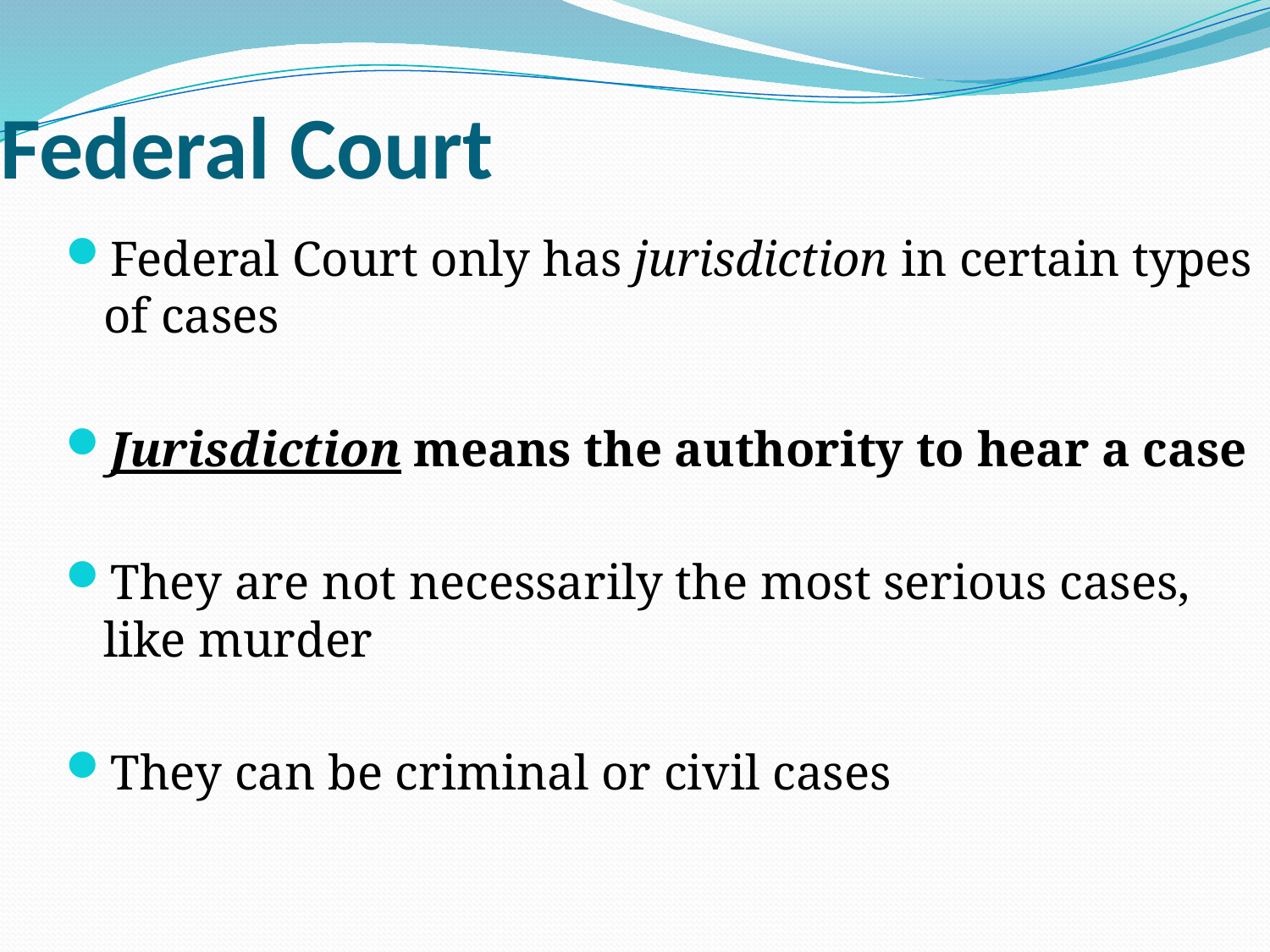

Federal Court
Federal Court only has jurisdiction in certain types of cases

Jurisdiction means the authority to hear a case

They are not necessarily the most serious cases, like murder

They can be criminal or civil cases